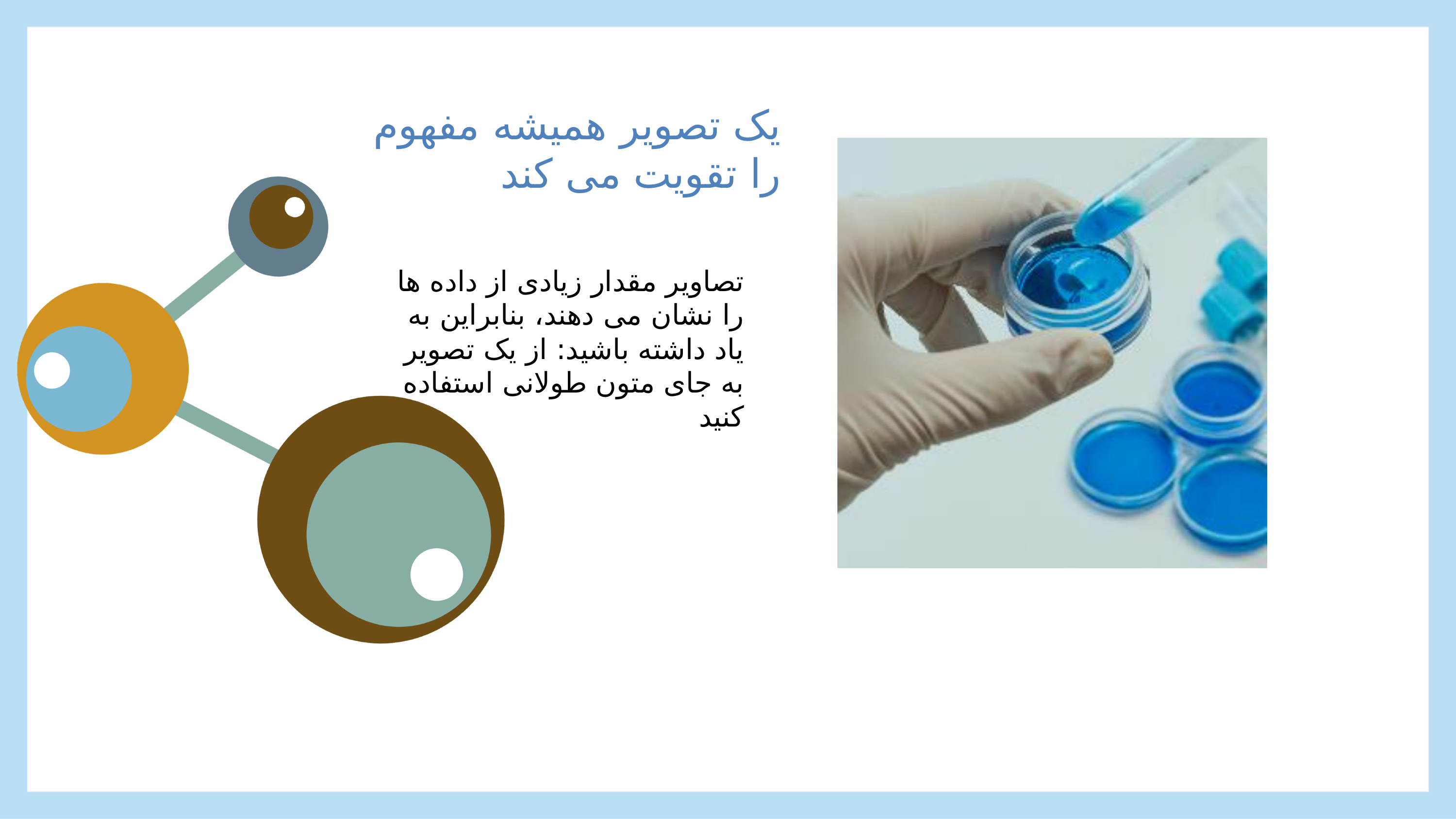

یک تصویر همیشه مفهوم را تقویت می کند

تصاویر مقدار زیادی از داده ها را نشان می دهند، بنابراین به یاد داشته باشید: از یک تصویر به جای متون طولانی استفاده کنید